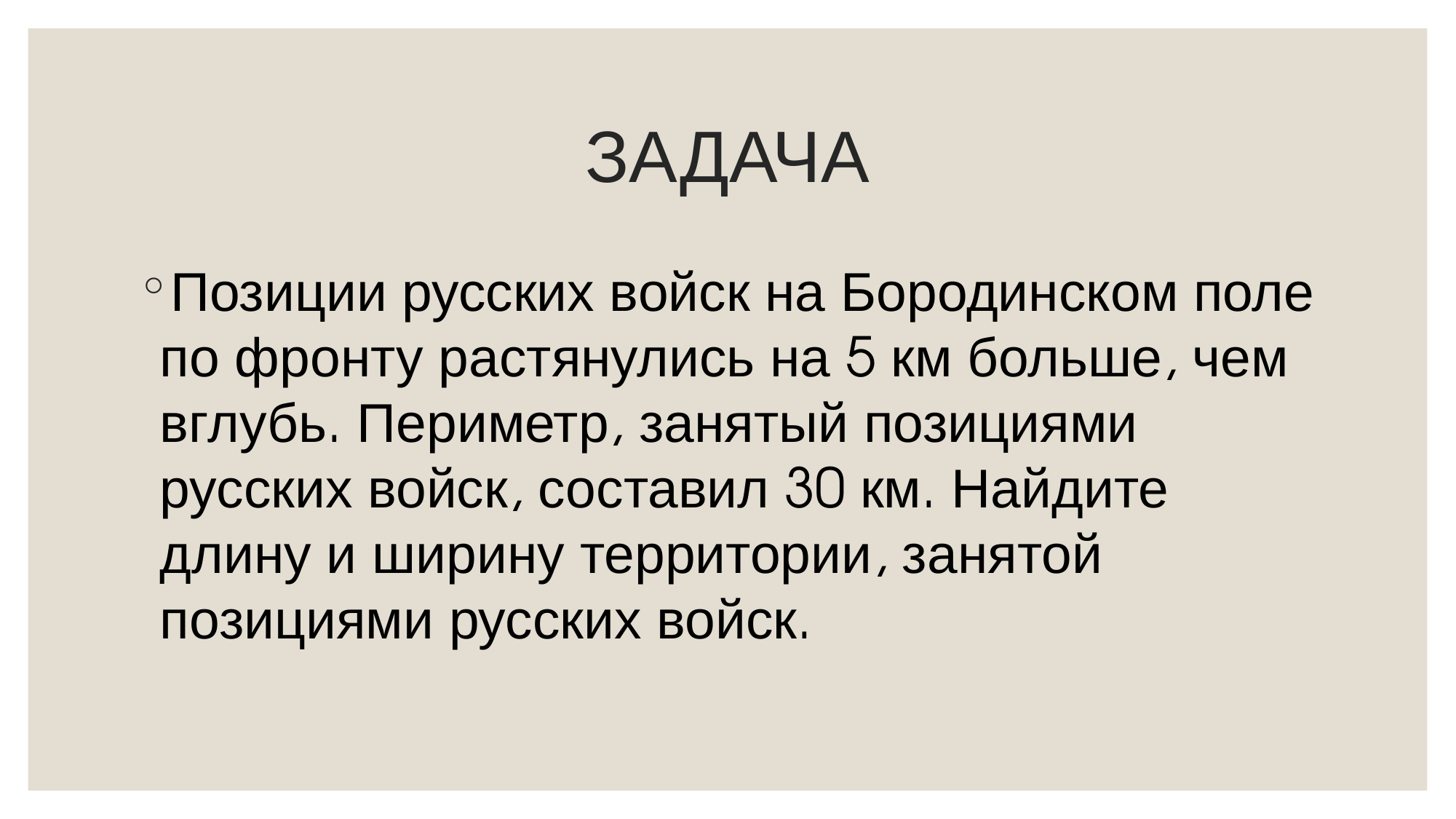

# ЗАДАЧА
Позиции русских войск на Бородинском поле по фронту растянулись на 5 км больше, чем вглубь. Периметр, занятый позициями русских войск, составил 30 км. Найдите длину и ширину территории, занятой позициями русских войск.